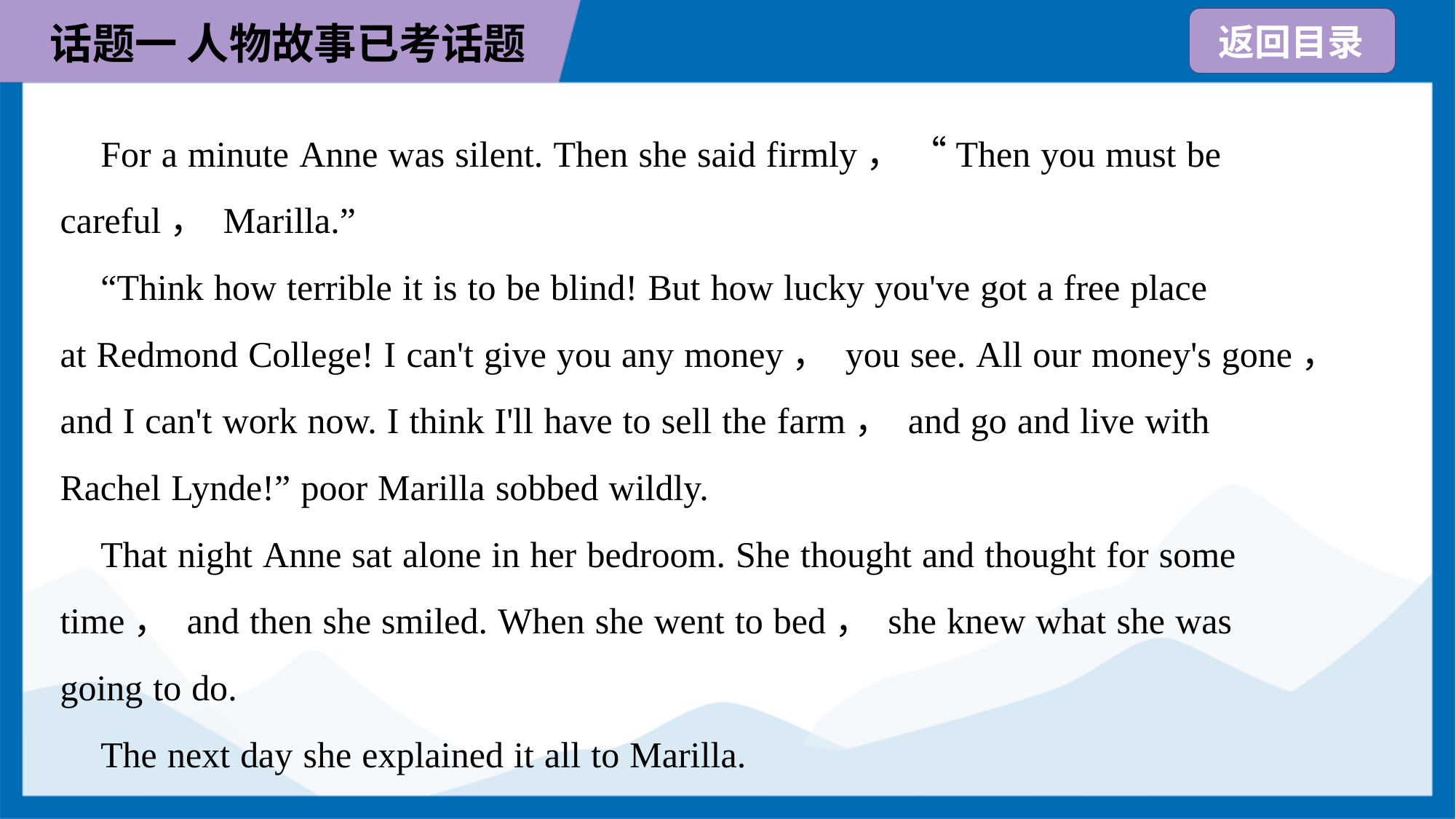

For a minute Anne was silent. Then she said firmly， “Then you must be
careful， Marilla.”
    “Think how terrible it is to be blind! But how lucky you've got a free place
at Redmond College! I can't give you any money， you see. All our money's gone，
and I can't work now. I think I'll have to sell the farm， and go and live with
Rachel Lynde!” poor Marilla sobbed wildly.
    That night Anne sat alone in her bedroom. She thought and thought for some
time， and then she smiled. When she went to bed， she knew what she was
going to do.
    The next day she explained it all to Marilla.